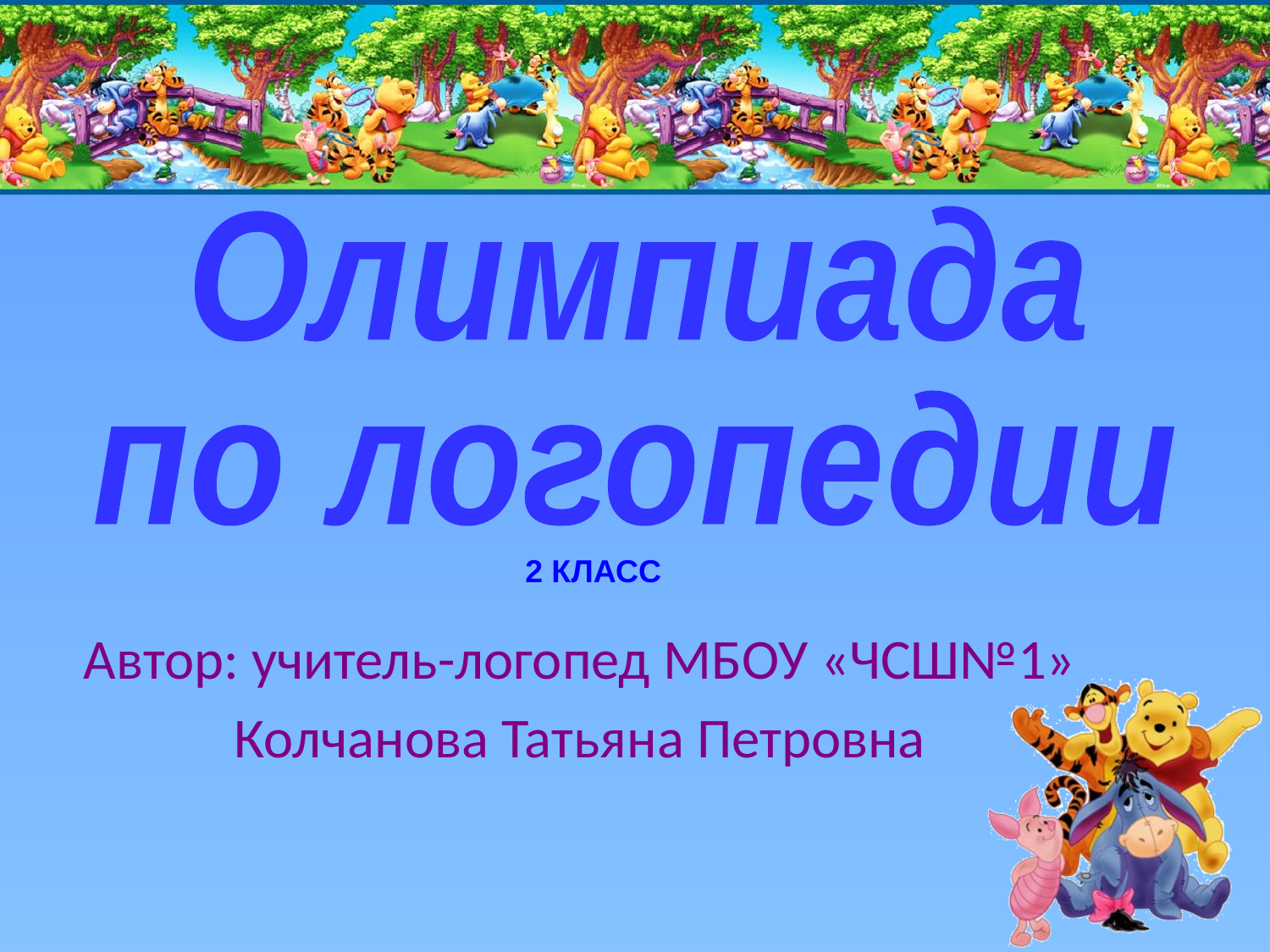

Олимпиада
по логопедии
  2 КЛАСС
Автор: учитель-логопед МБОУ «ЧСШ№1»
Колчанова Татьяна Петровна